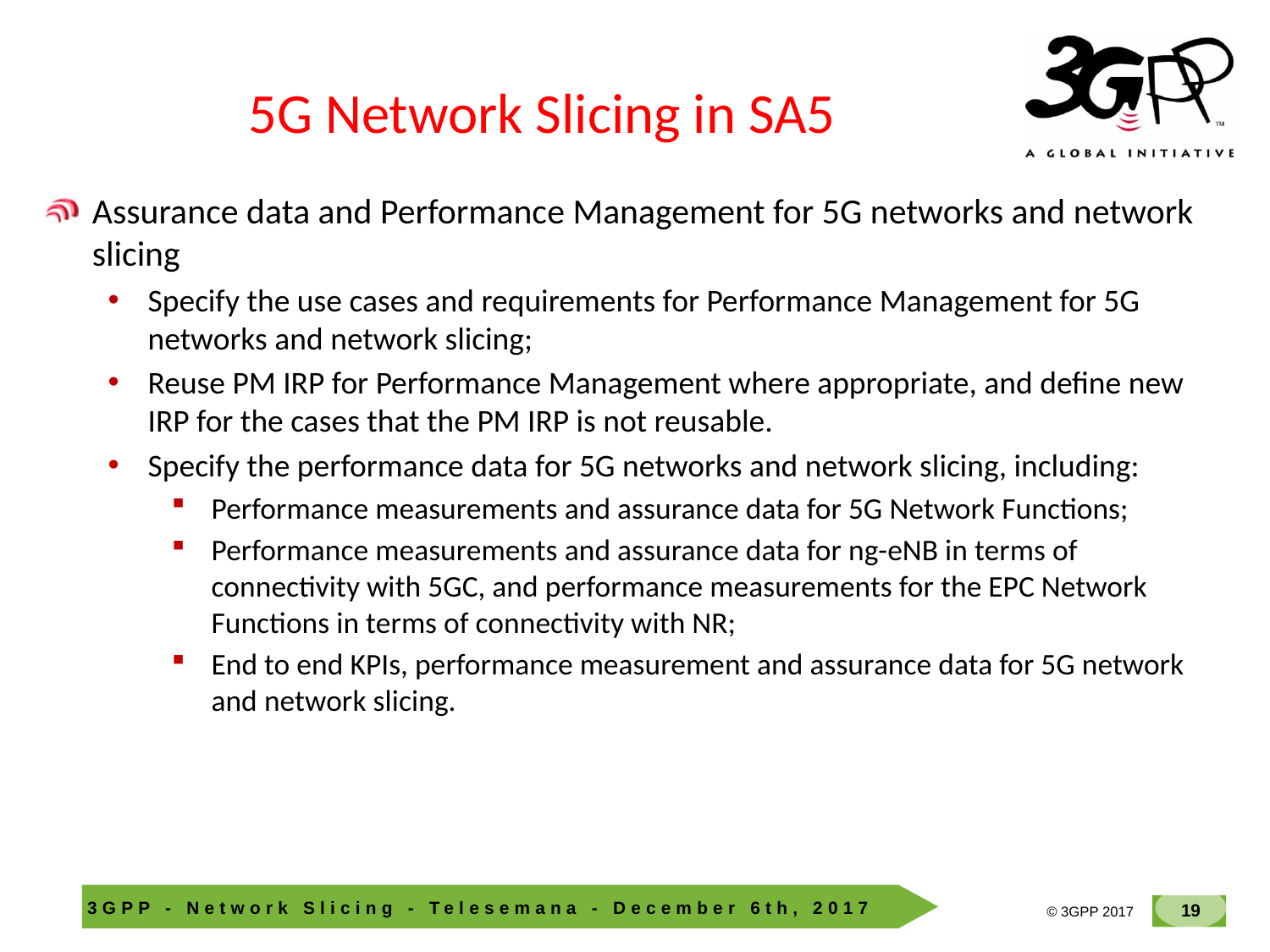

# 5G Network Slicing in SA5
Assurance data and Performance Management for 5G networks and network slicing
Specify the use cases and requirements for Performance Management for 5G networks and network slicing;
Reuse PM IRP for Performance Management where appropriate, and define new IRP for the cases that the PM IRP is not reusable.
Specify the performance data for 5G networks and network slicing, including:
Performance measurements and assurance data for 5G Network Functions;
Performance measurements and assurance data for ng-eNB in terms of connectivity with 5GC, and performance measurements for the EPC Network Functions in terms of connectivity with NR;
End to end KPIs, performance measurement and assurance data for 5G network and network slicing.